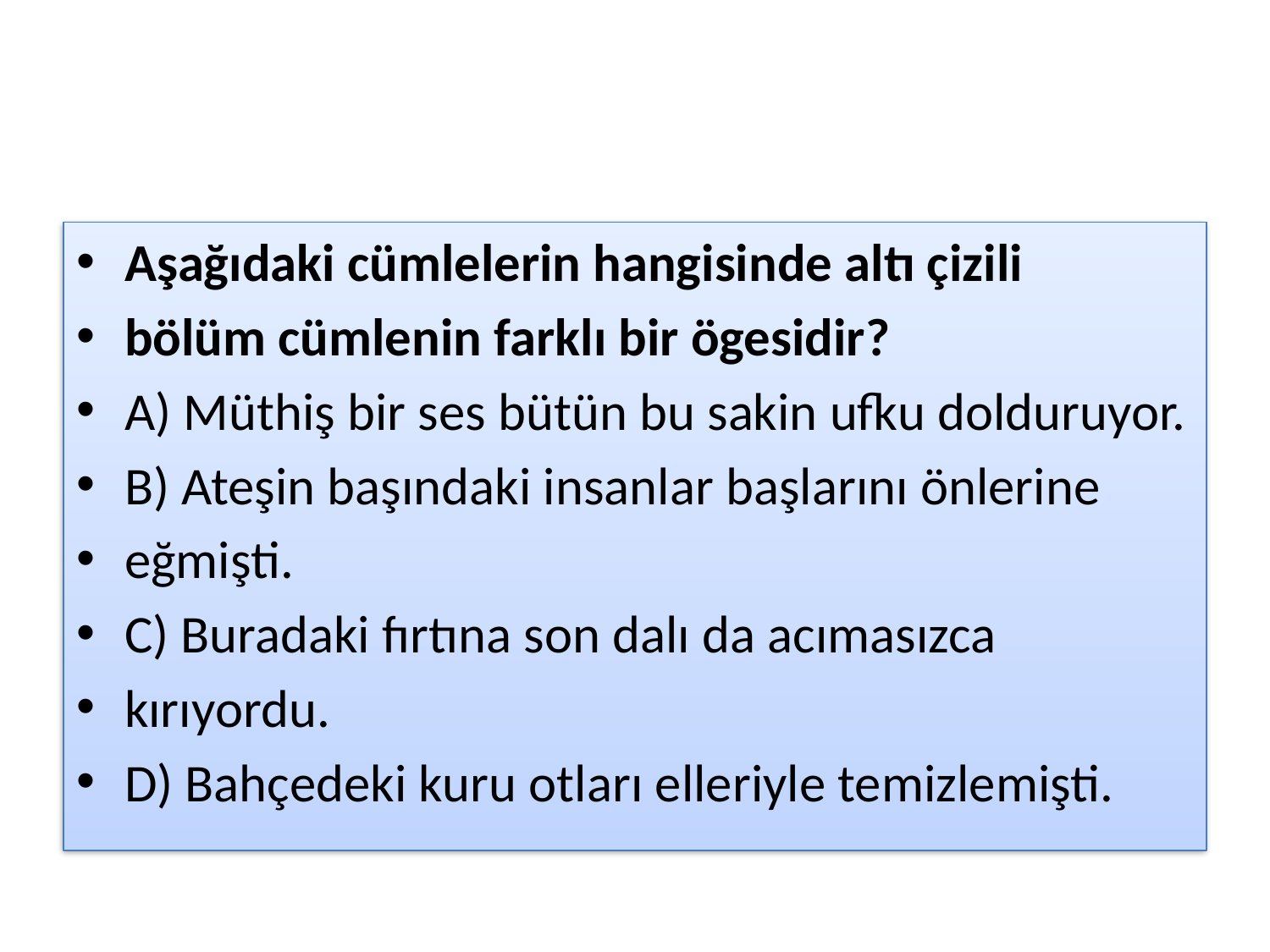

#
Aşağıdaki cümlelerin hangisinde altı çizili
bölüm cümlenin farklı bir ögesidir?
A) Müthiş bir ses bütün bu sakin ufku dolduruyor.
B) Ateşin başındaki insanlar başlarını önlerine
eğmişti.
C) Buradaki fırtına son dalı da acımasızca
kırıyordu.
D) Bahçedeki kuru otları elleriyle temizlemişti.